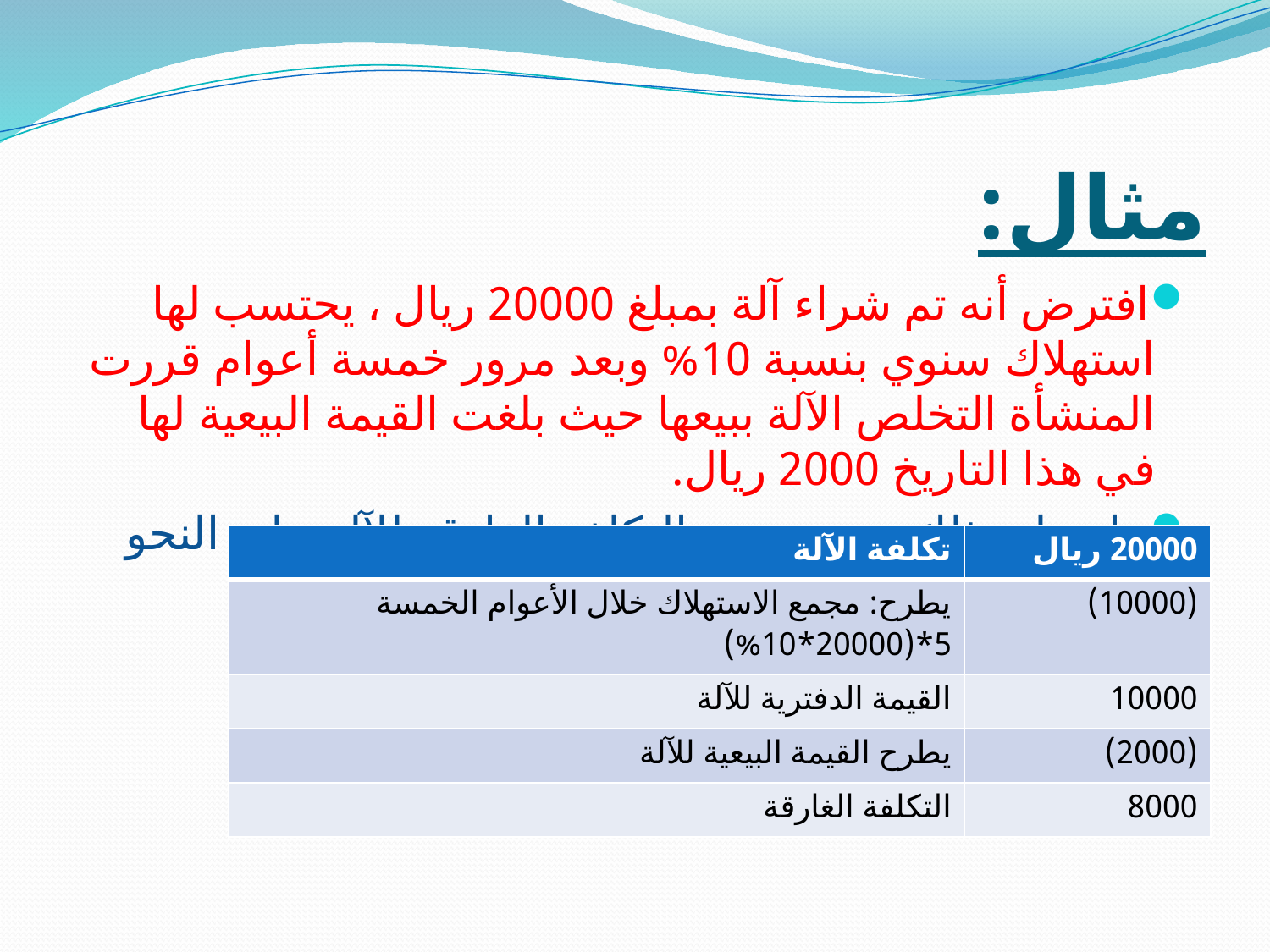

# مثال:
افترض أنه تم شراء آلة بمبلغ 20000 ريال ، يحتسب لها استهلاك سنوي بنسبة 10% وبعد مرور خمسة أعوام قررت المنشأة التخلص الآلة ببيعها حيث بلغت القيمة البيعية لها في هذا التاريخ 2000 ريال.
بناء على ذلك ، يتم تحديد التكلفة الغارقة للآلة على النحو التالي:
| تكلفة الآلة | 20000 ريال |
| --- | --- |
| يطرح: مجمع الاستهلاك خلال الأعوام الخمسة 5\*(20000\*10%) | (10000) |
| القيمة الدفترية للآلة | 10000 |
| يطرح القيمة البيعية للآلة | (2000) |
| التكلفة الغارقة | 8000 |